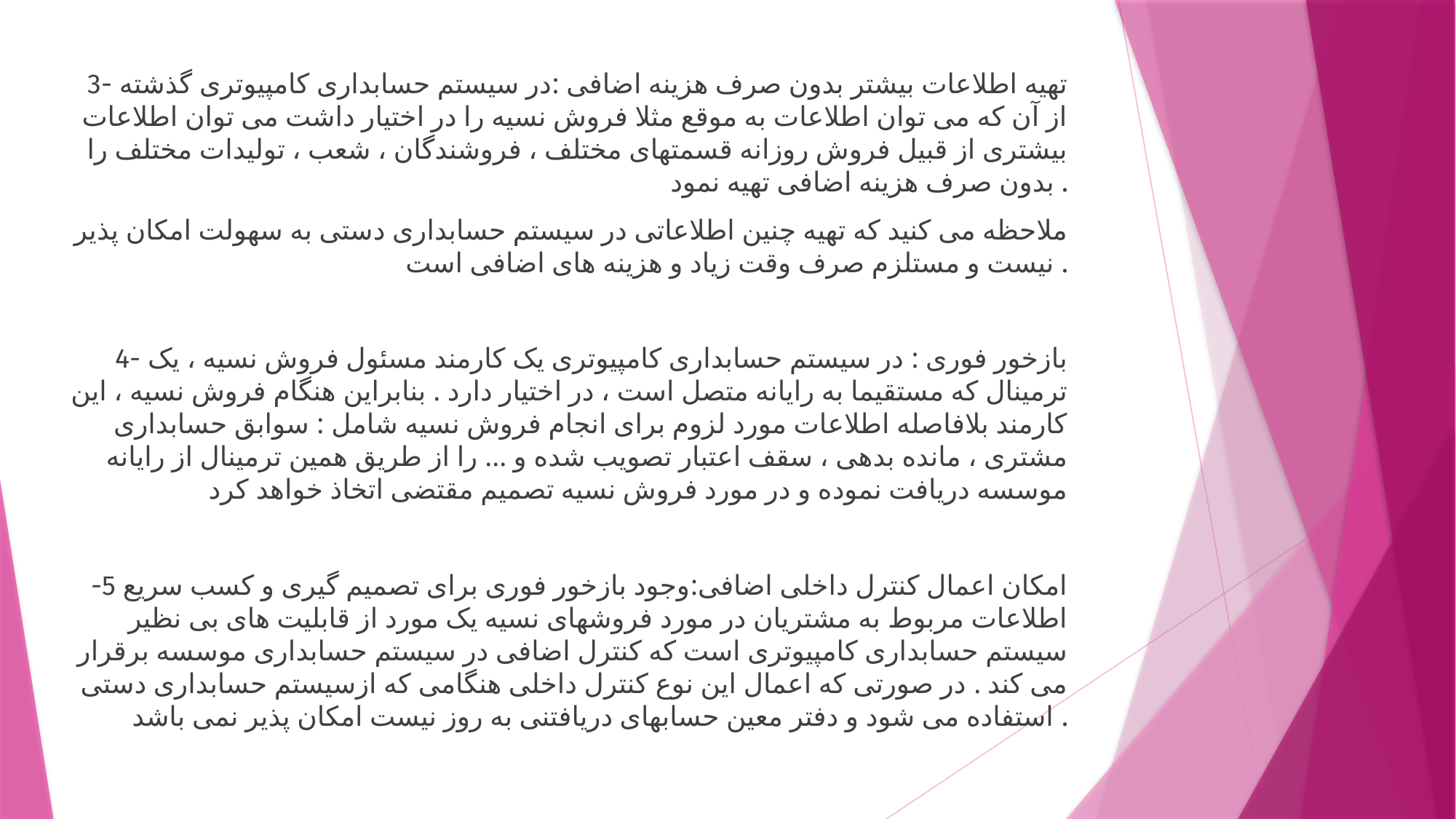

3- تهیه اطلاعات بیشتر بدون صرف هزینه اضافی :در سیستم حسابداری کامپیوتری گذشته از آن که می توان اطلاعات به موقع مثلا فروش نسیه را در اختیار داشت می توان اطلاعات بیشتری از قبیل فروش روزانه قسمتهای مختلف ، فروشندگان ، شعب ، تولیدات مختلف را بدون صرف هزینه اضافی تهیه نمود .
ملاحظه می کنید که تهیه چنین اطلاعاتی در سیستم حسابداری دستی به سهولت امکان پذیر نیست و مستلزم صرف وقت زیاد و هزینه های اضافی است .

4- بازخور فوری : در سیستم حسابداری کامپیوتری یک کارمند مسئول فروش نسیه ، یک ترمینال که مستقیما به رایانه متصل است ، در اختیار دارد . بنابراین هنگام فروش نسیه ، این کارمند بلافاصله اطلاعات مورد لزوم برای انجام فروش نسیه شامل : سوابق حسابداری مشتری ، مانده بدهی ، سقف اعتبار تصویب شده و ... را از طریق همین ترمینال از رایانه موسسه دریافت نموده و در مورد فروش نسیه تصمیم مقتضی اتخاذ خواهد کرد

 -5 امکان اعمال کنترل داخلی اضافی:وجود بازخور فوری برای تصمیم گیری و کسب سریع اطلاعات مربوط به مشتریان در مورد فروشهای نسیه یک مورد از قابلیت های بی نظیر سیستم حسابداری کامپیوتری است که کنترل اضافی در سیستم حسابداری موسسه برقرار می کند . در صورتی که اعمال این نوع کنترل داخلی هنگامی که ازسیستم حسابداری دستی استفاده می شود و دفتر معین حسابهای دریافتنی به روز نیست امکان پذیر نمی باشد .